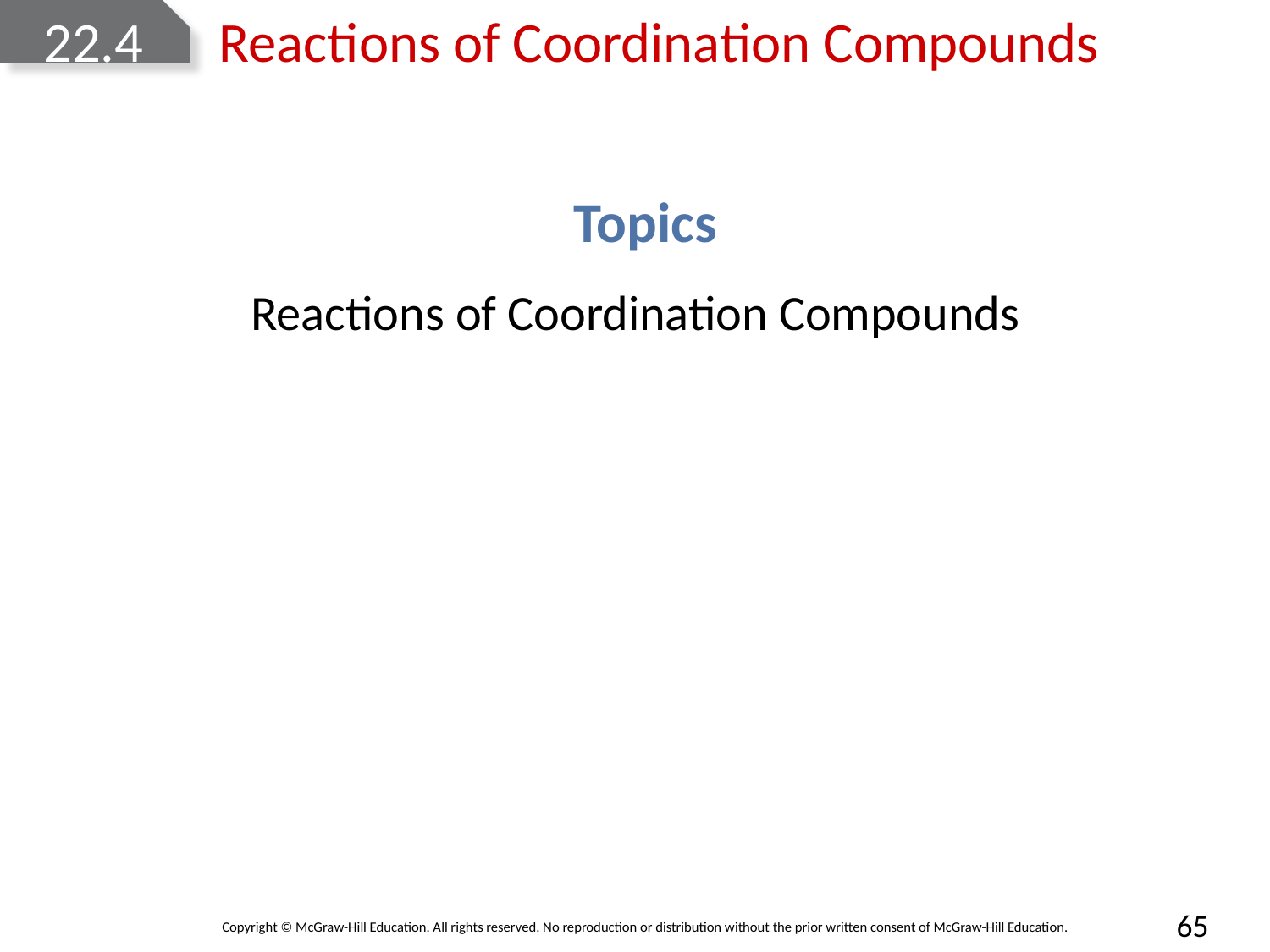

# 22.4	Reactions of Coordination Compounds
Topics
Reactions of Coordination Compounds